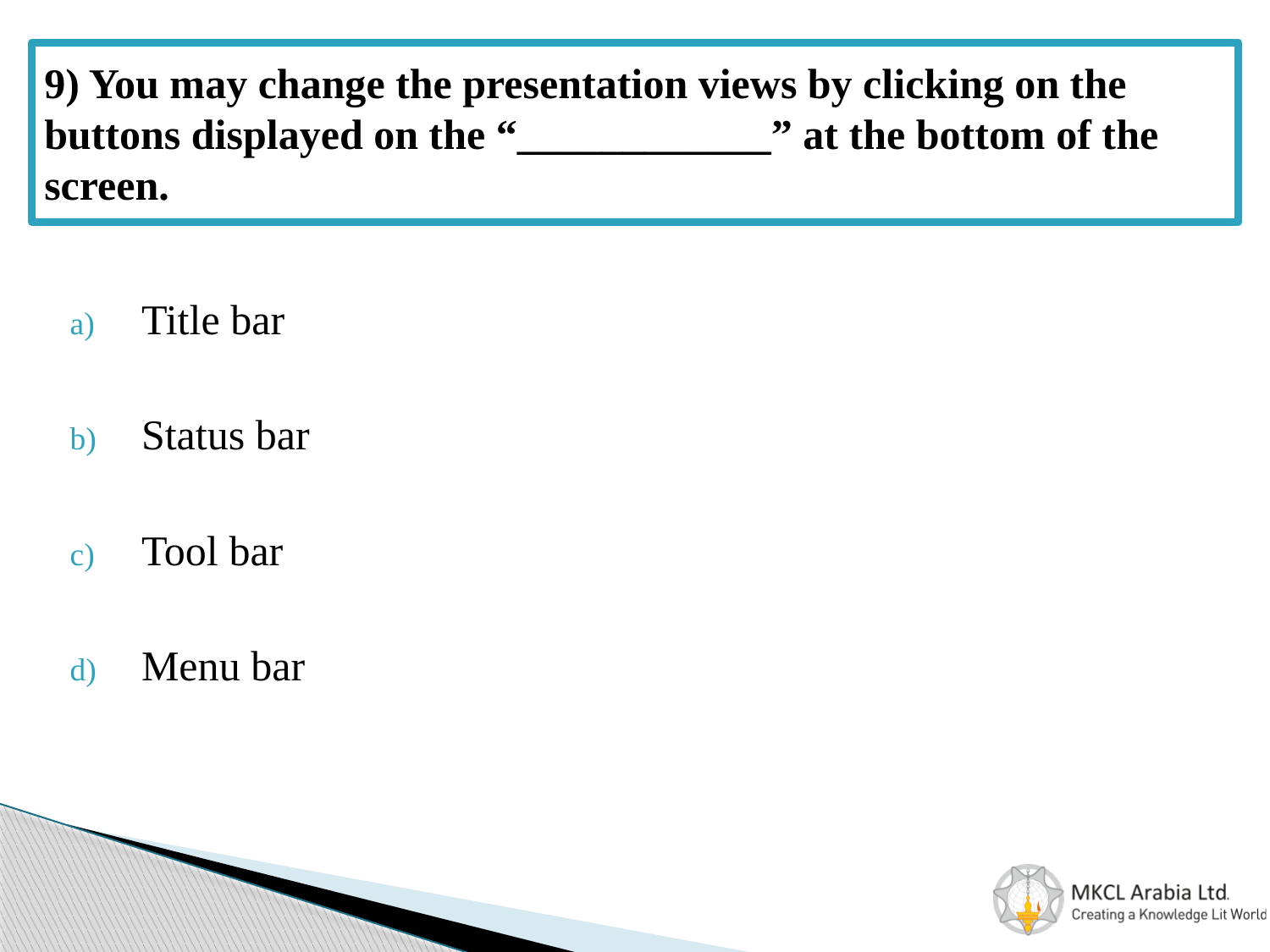

# 9) You may change the presentation views by clicking on the buttons displayed on the “____________” at the bottom of the screen.
Title bar

Status bar

Tool bar

Menu bar